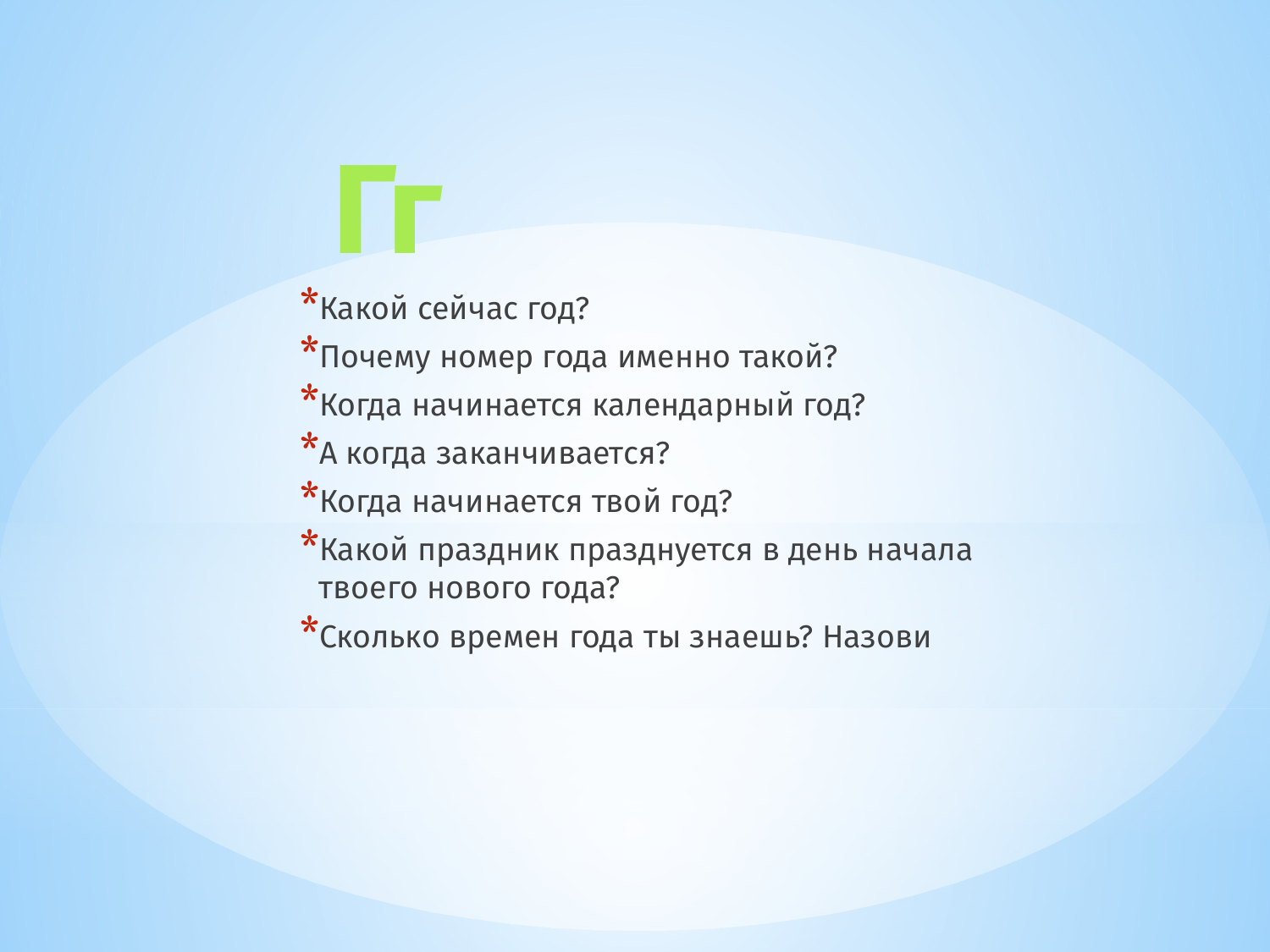

# Гг
Какой сейчас год?
Почему номер года именно такой?
Когда начинается календарный год?
А когда заканчивается?
Когда начинается твой год?
Какой праздник празднуется в день начала твоего нового года?
Сколько времен года ты знаешь? Назови